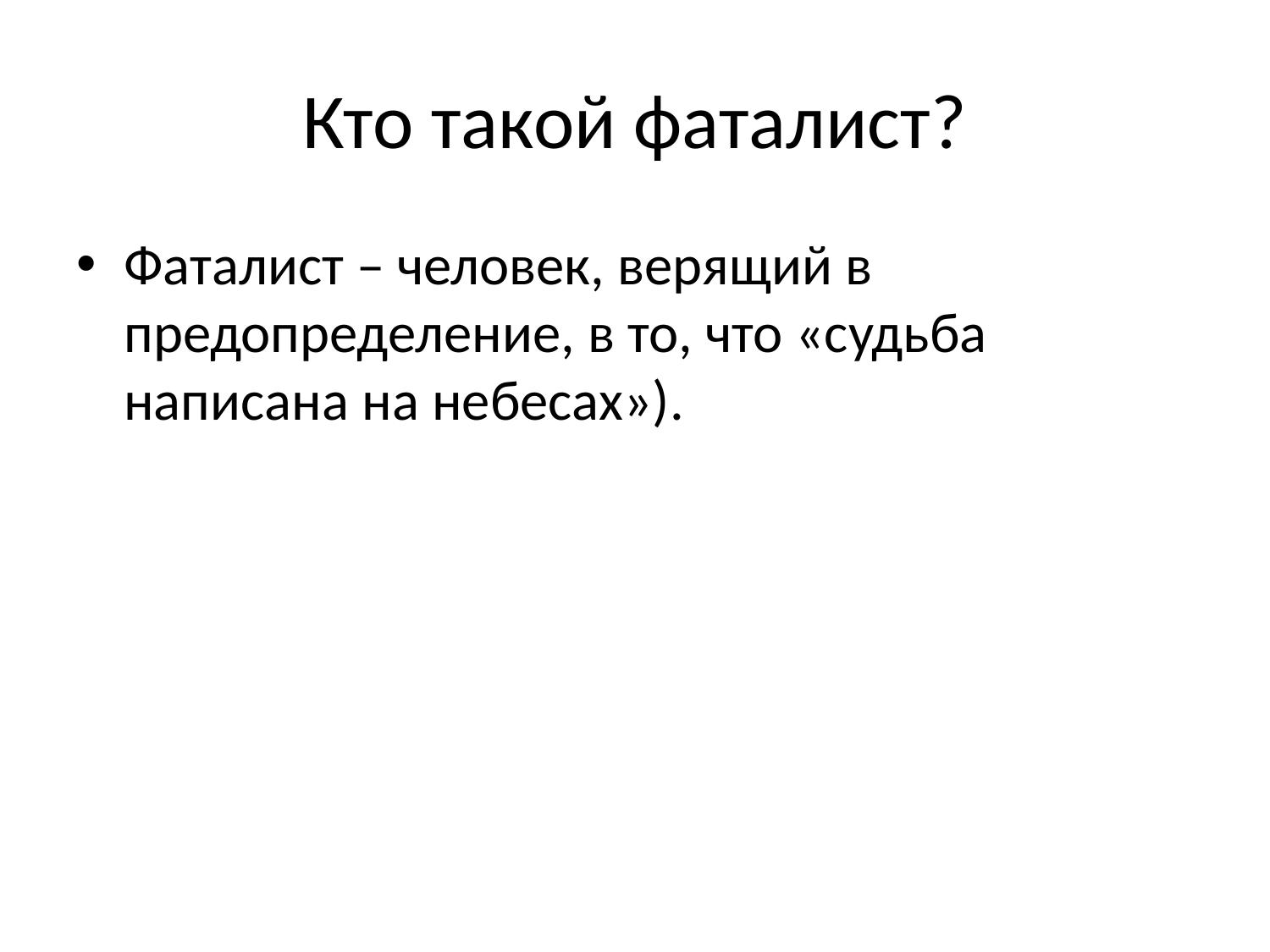

# Кто такой фаталист?
Фаталист – человек, верящий в предопределение, в то, что «судьба написана на небесах»).